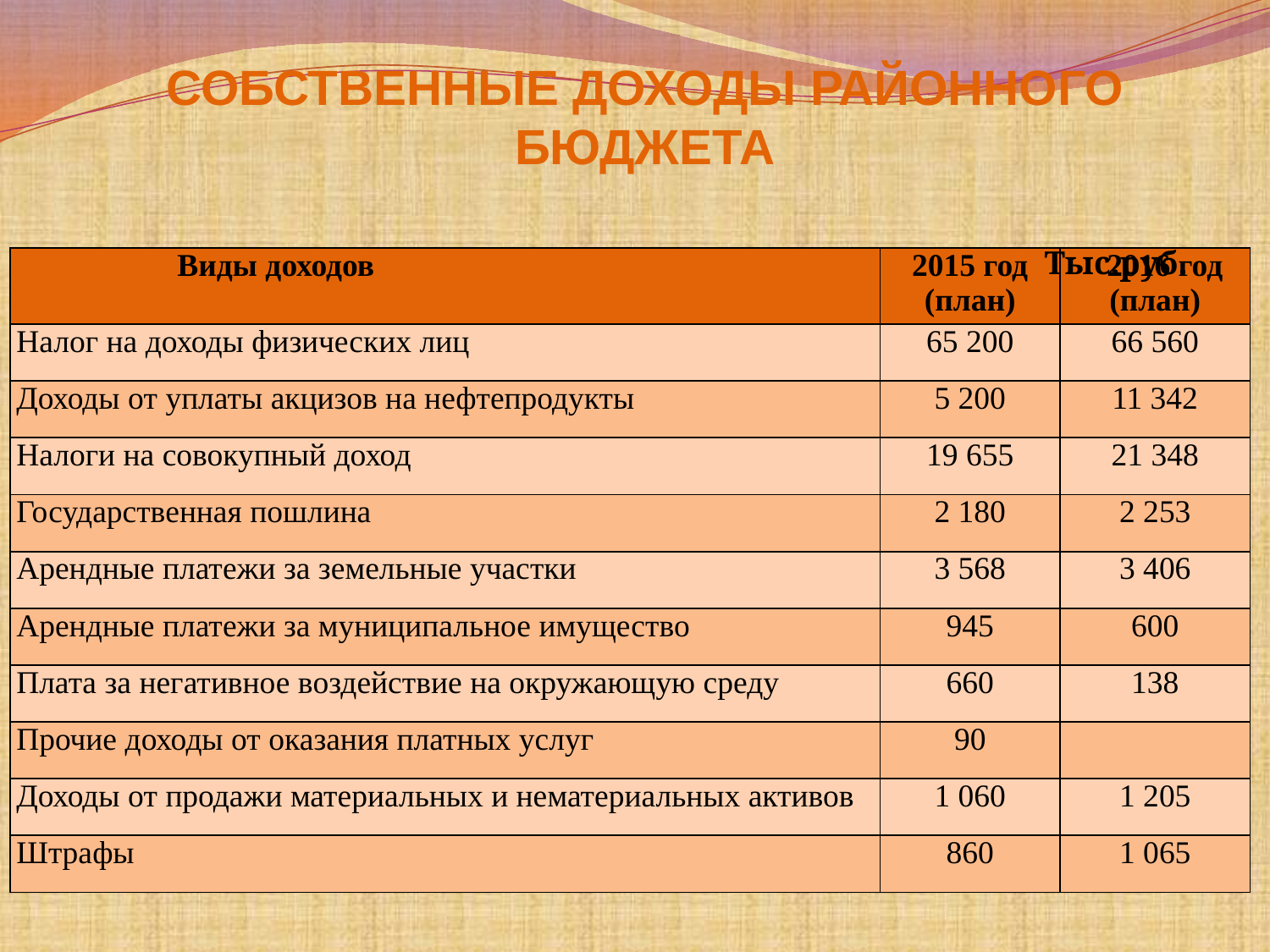

СОБСТВЕННЫЕ ДОХОДЫ РАЙОННОГО БЮДЖЕТА
       Тыс.руб.
| Виды доходов | 2015 год (план) | 2016 год (план) |
| --- | --- | --- |
| Налог на доходы физических лиц | 65 200 | 66 560 |
| Доходы от уплаты акцизов на нефтепродукты | 5 200 | 11 342 |
| Налоги на совокупный доход | 19 655 | 21 348 |
| Государственная пошлина | 2 180 | 2 253 |
| Арендные платежи за земельные участки | 3 568 | 3 406 |
| Арендные платежи за муниципальное имущество | 945 | 600 |
| Плата за негативное воздействие на окружающую среду | 660 | 138 |
| Прочие доходы от оказания платных услуг | 90 |  |
| Доходы от продажи материальных и нематериальных активов | 1 060 | 1 205 |
| Штрафы | 860 | 1 065 |